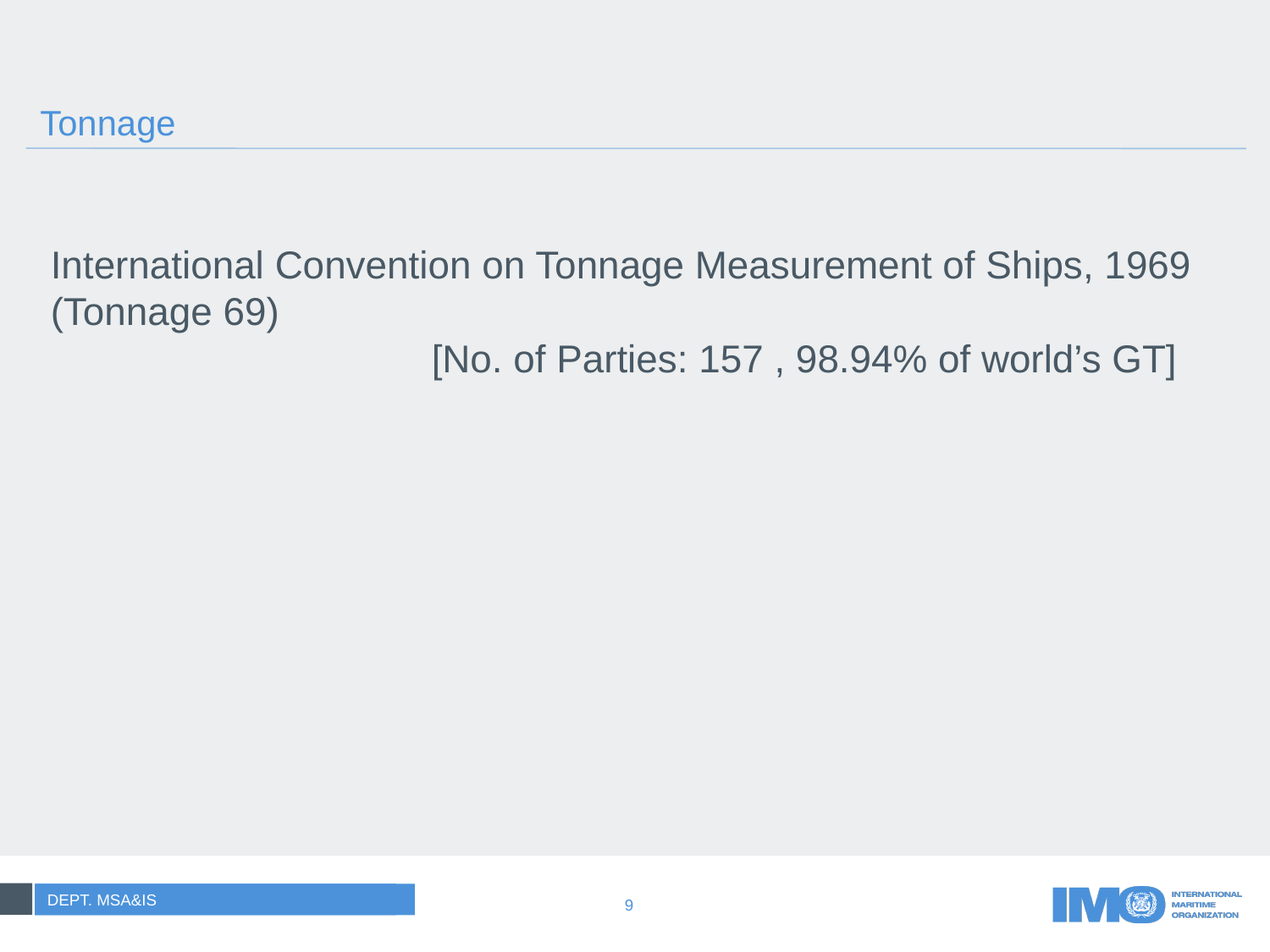

# Tonnage

International Convention on Tonnage Measurement of Ships, 1969 (Tonnage 69)
			[No. of Parties: 157 , 98.94% of world’s GT]